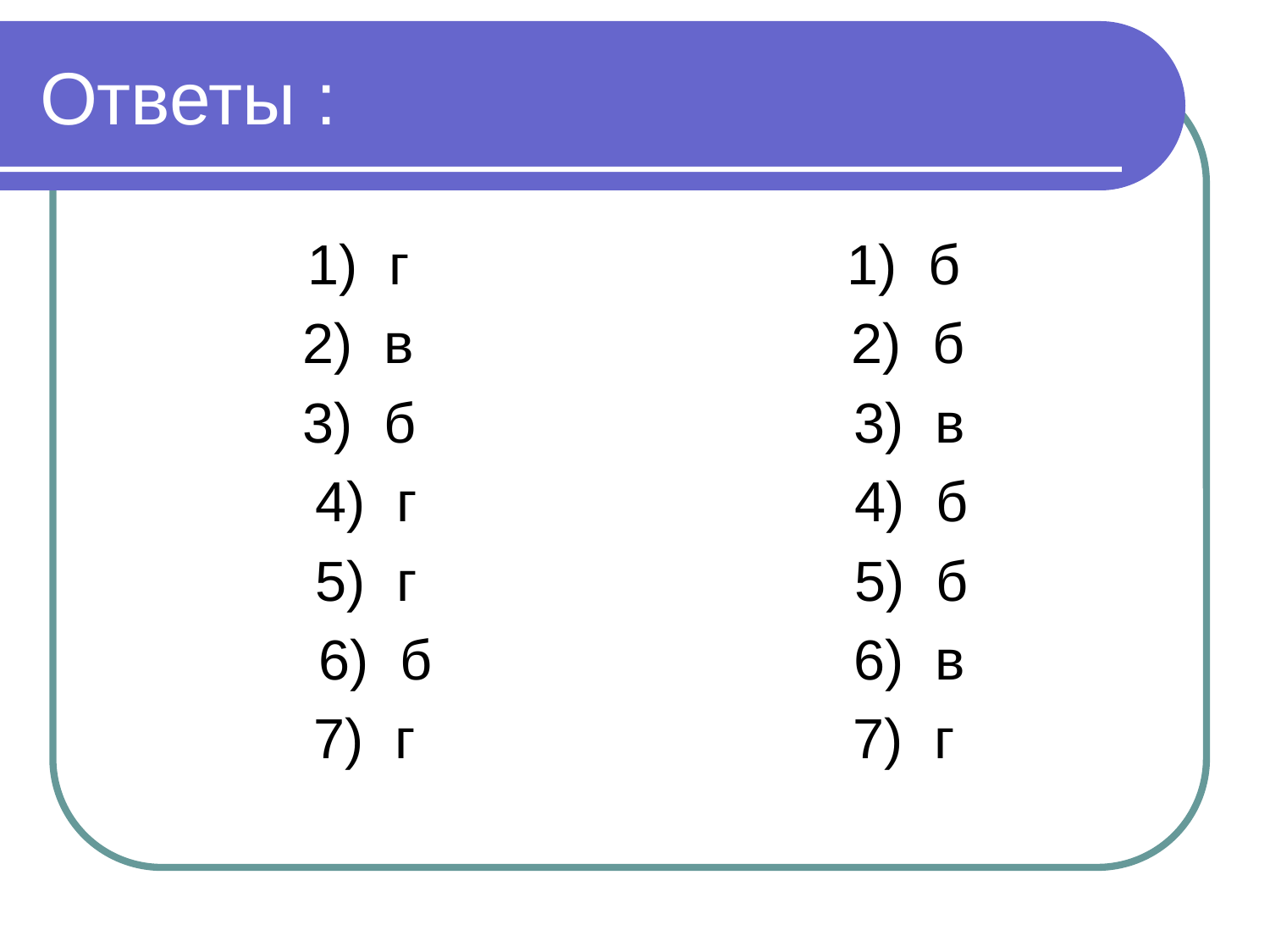

# Ответы :
1)  г                            1)  б
2)  в                            2)  б
3)  б                            3)  в
 4)  г                            4)  б
 5)  г                            5)  б
 6)  б                           6)  в
7)  г                            7)  г